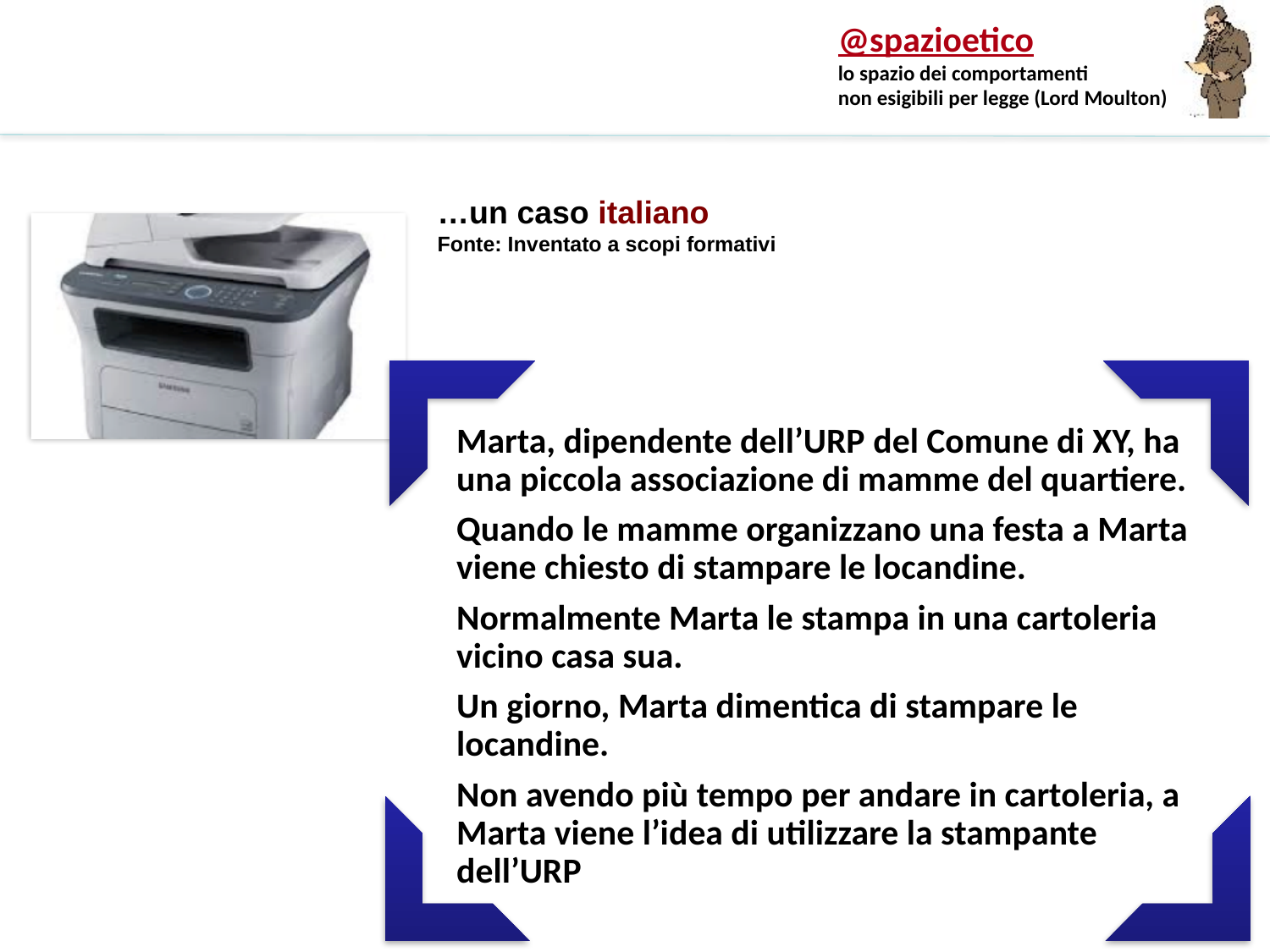

…un caso italiano
Fonte: Inventato a scopi formativi

Marta, dipendente dell’URP del Comune di XY, ha una piccola associazione di mamme del quartiere.
Quando le mamme organizzano una festa a Marta viene chiesto di stampare le locandine.
Normalmente Marta le stampa in una cartoleria vicino casa sua.
Un giorno, Marta dimentica di stampare le locandine.
Non avendo più tempo per andare in cartoleria, a Marta viene l’idea di utilizzare la stampante dell’URP